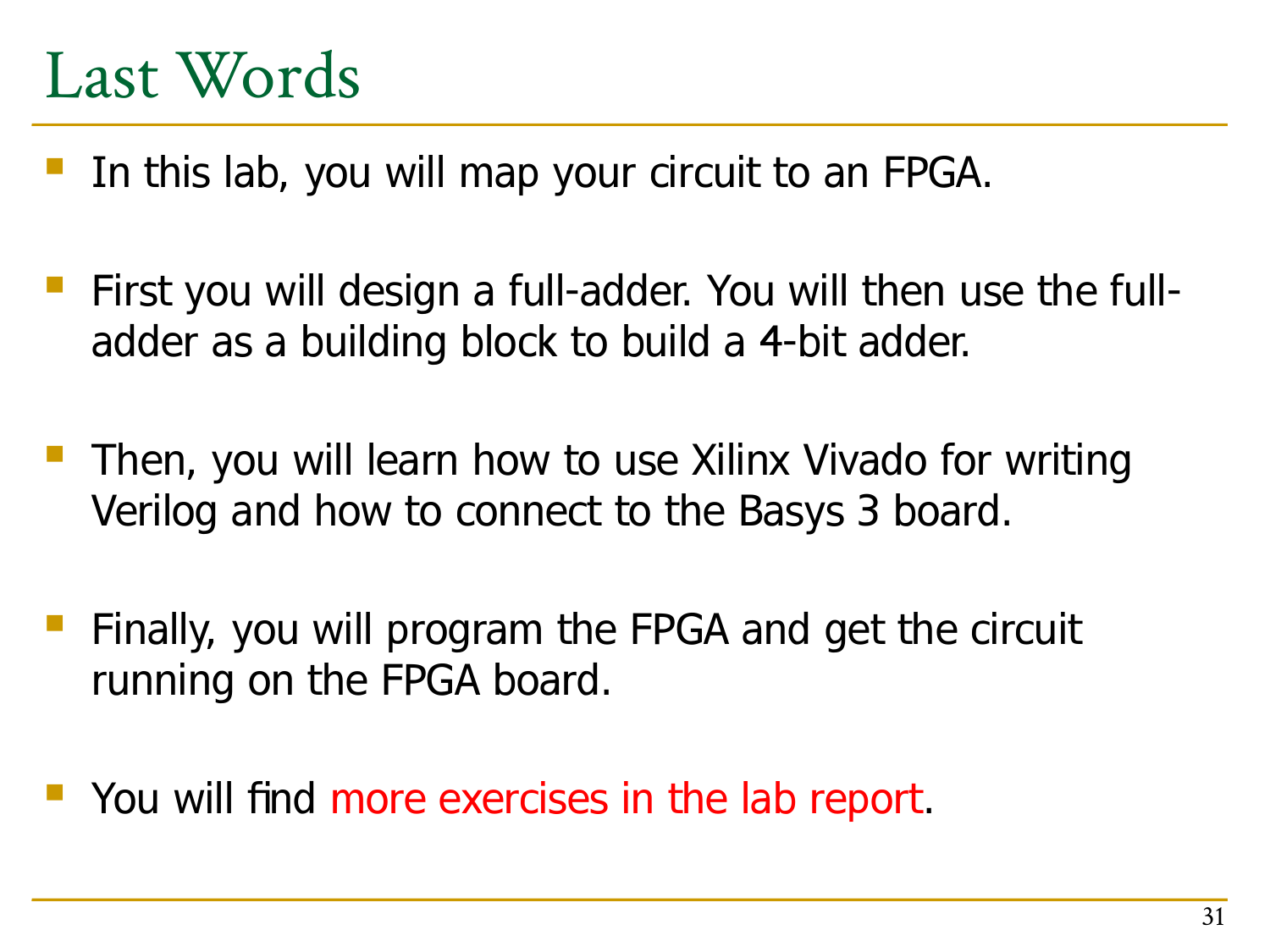

# Last Words
In this lab, you will map your circuit to an FPGA.

First you will design a full-adder. You will then use the full-adder as a building block to build a 4-bit adder.

Then, you will learn how to use Xilinx Vivado for writing Verilog and how to connect to the Basys 3 board.

Finally, you will program the FPGA and get the circuit running on the FPGA board.

You will find more exercises in the lab report.
31